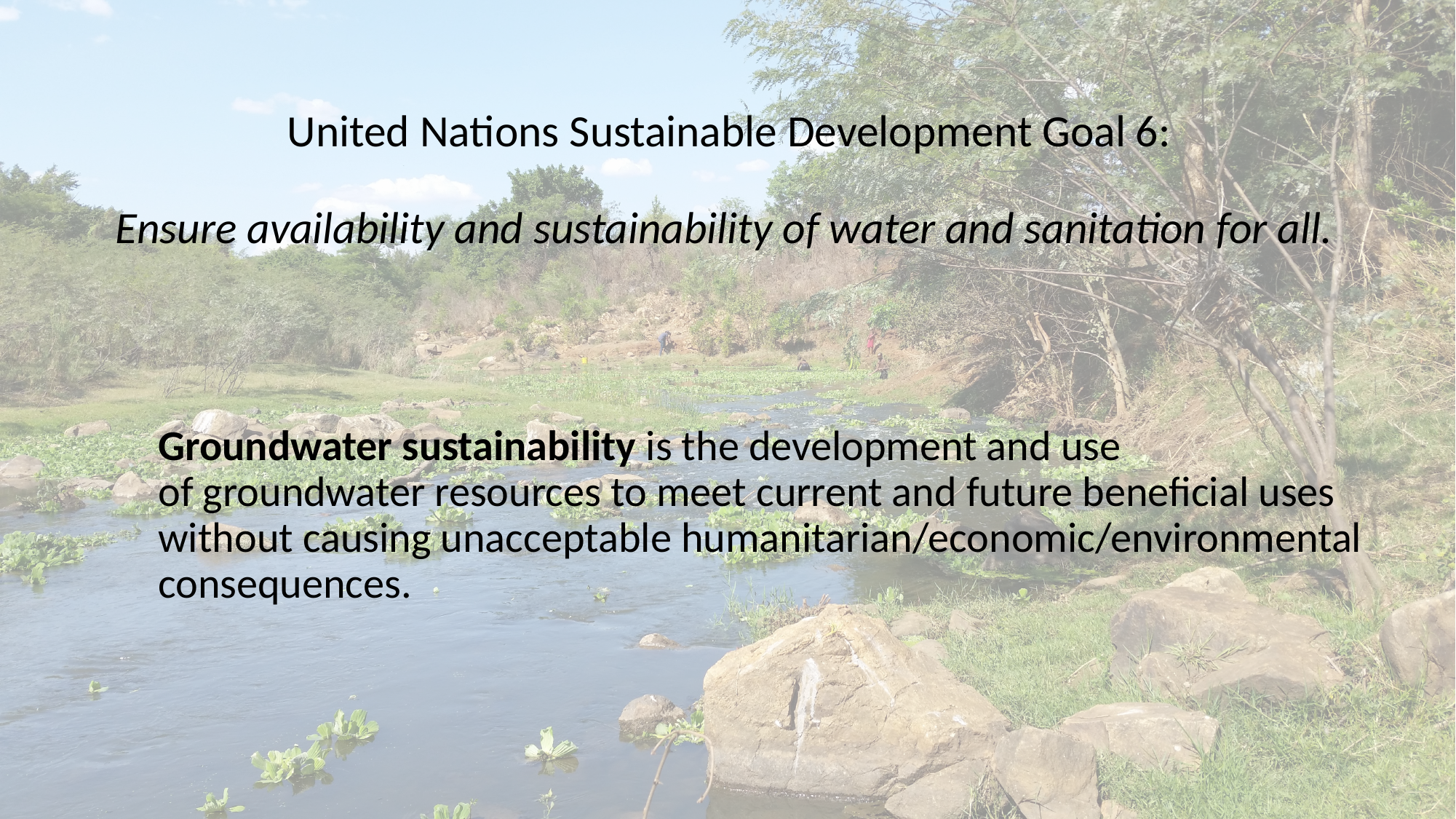

# United Nations Sustainable Development Goal 6: Ensure availability and sustainability of water and sanitation for all.

Groundwater sustainability is the development and use of groundwater resources to meet current and future beneficial uses without causing unacceptable humanitarian/economic/environmental consequences.